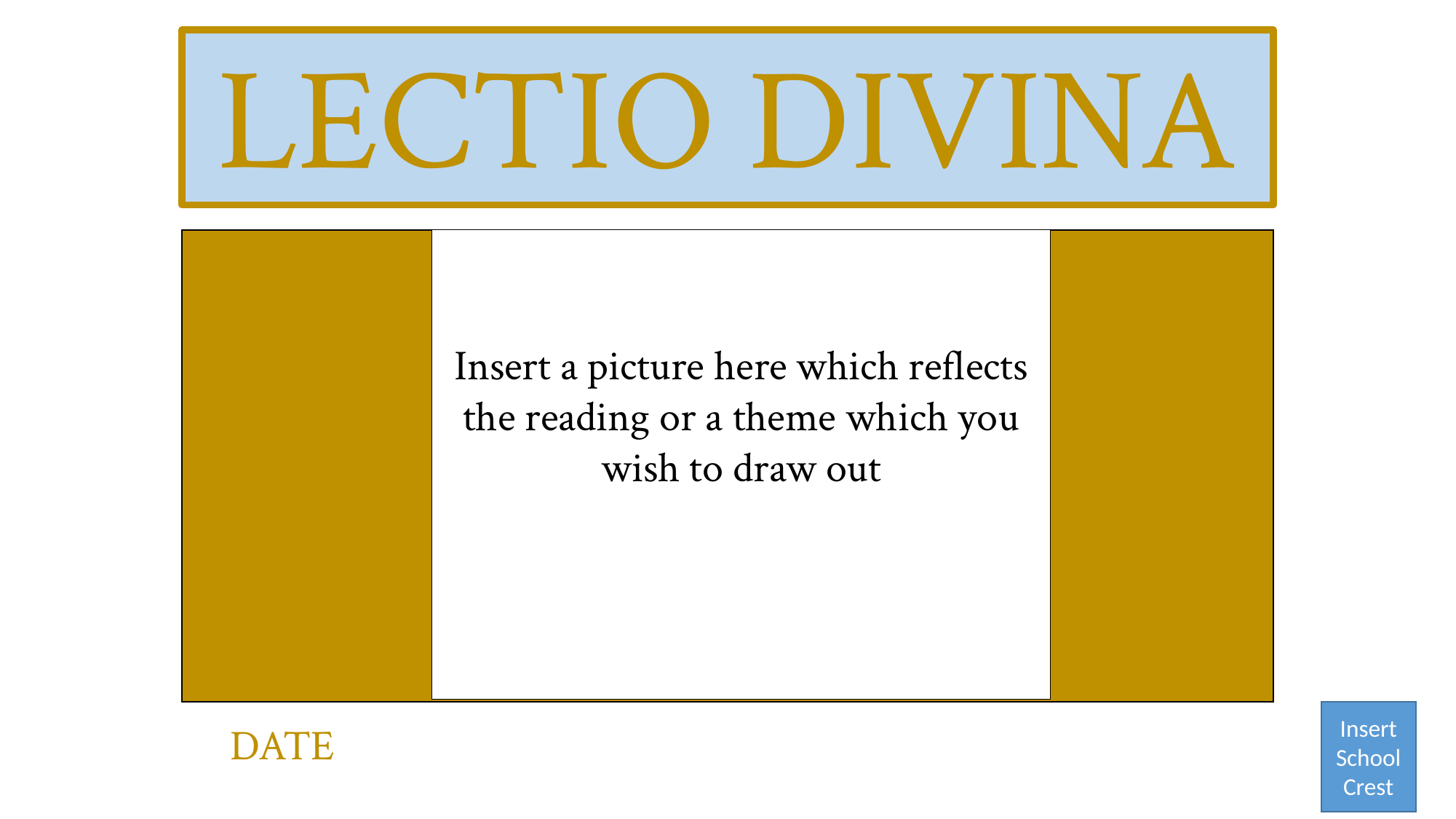

LECTIO DIVINA

Insert a picture here which reflects the reading or a theme which you wish to draw out

Insert School Crest
DATE